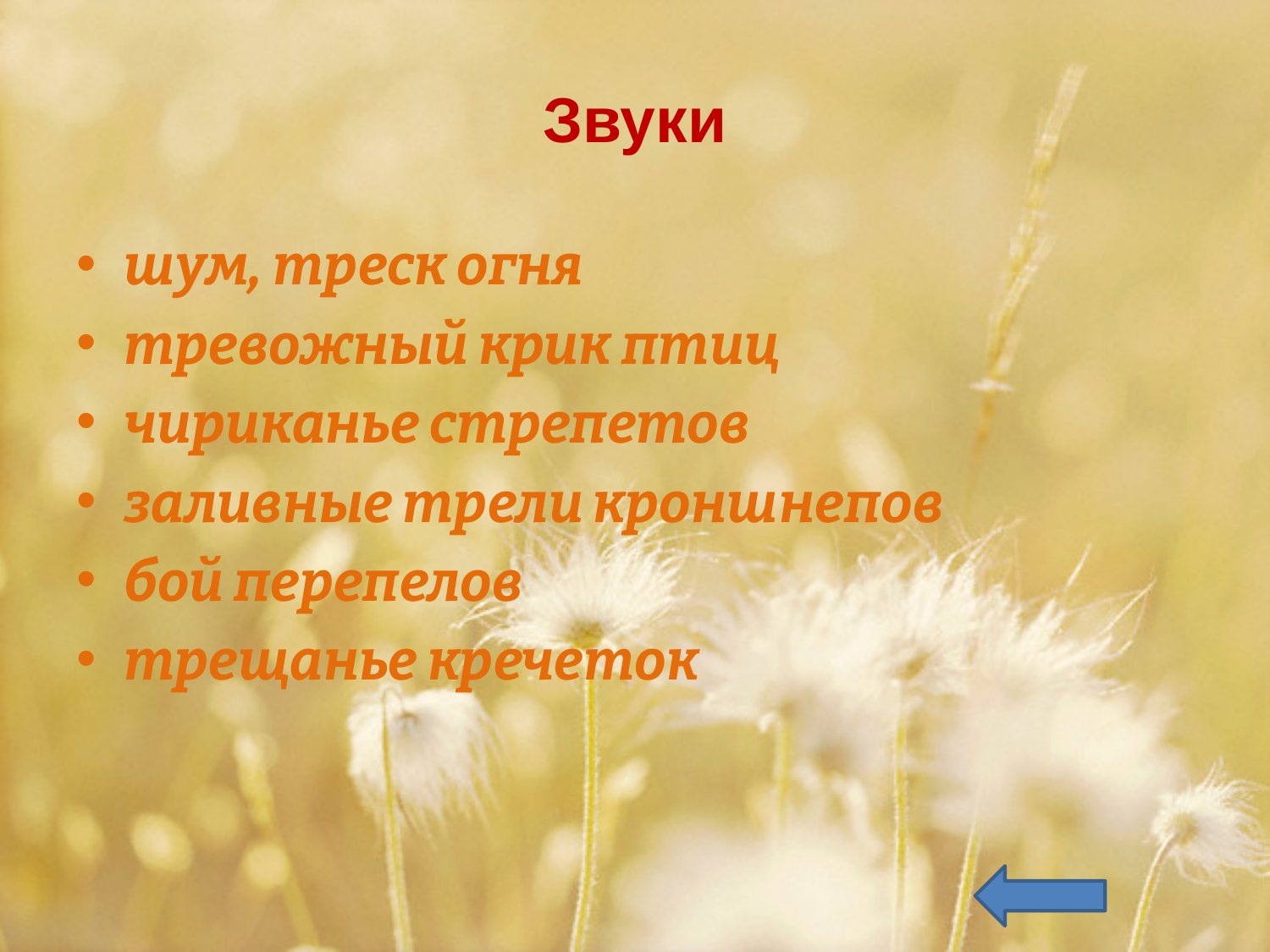

# Звуки
шум, треск огня
тревожный крик птиц
чириканье стрепетов
заливные трели кроншнепов
бой перепелов
трещанье кречеток